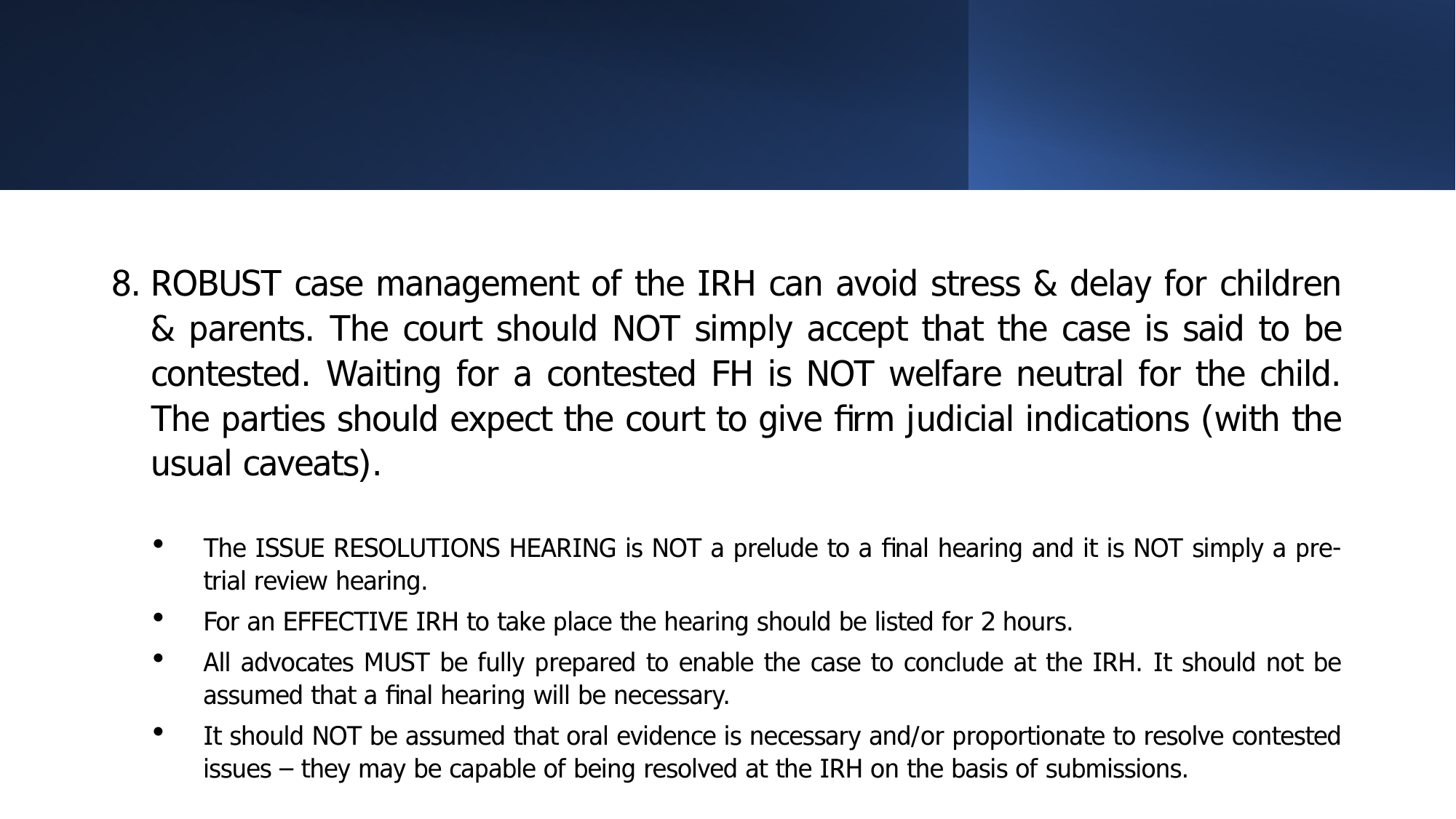

ROBUST case management of the IRH can avoid stress & delay for children & parents. The court should NOT simply accept that the case is said to be contested. Waiting for a contested FH is NOT welfare neutral for the child. The parties should expect the court to give firm judicial indications (with the usual caveats).

The ISSUE RESOLUTIONS HEARING is NOT a prelude to a final hearing and it is NOT simply a pre-trial review hearing.
For an EFFECTIVE IRH to take place the hearing should be listed for 2 hours.
All advocates MUST be fully prepared to enable the case to conclude at the IRH. It should not be assumed that a final hearing will be necessary.
It should NOT be assumed that oral evidence is necessary and/or proportionate to resolve contested issues – they may be capable of being resolved at the IRH on the basis of submissions.